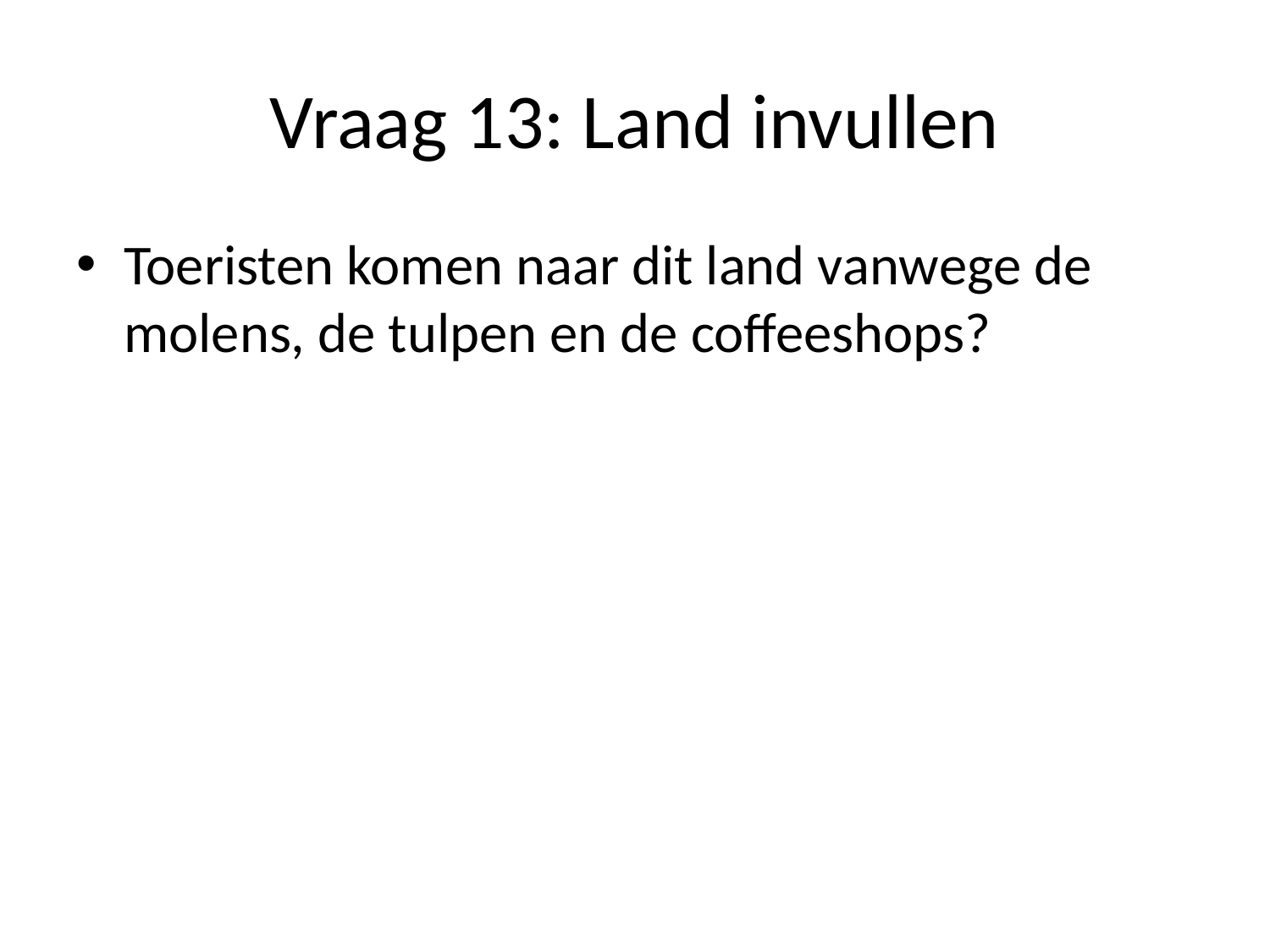

# Vraag 13: Land invullen
Toeristen komen naar dit land vanwege de molens, de tulpen en de coffeeshops?